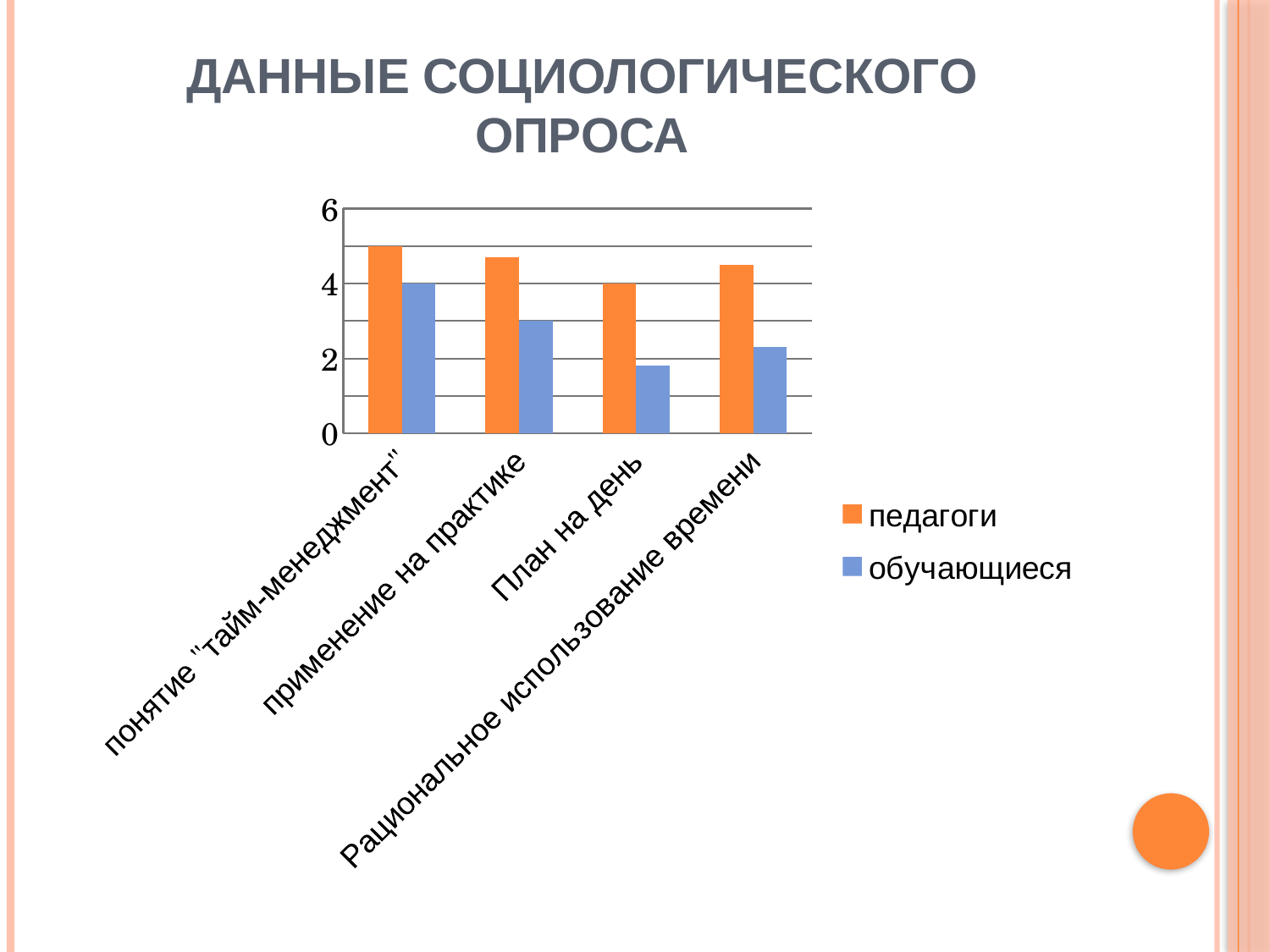

# ДАННЫЕ СОЦИОЛОГИЧЕСКОГО ОПРОСА

### Chart

| Category | педагоги | обучающиеся |
|---|---|---|
| понятие "тайм-менеджмент" | 5.0 | 4.0 |
| применение на практике | 4.7 | 3.0 |
| План на день | 4.0 | 1.8 |
| Рациональное использование времени | 4.5 | 2.3 |